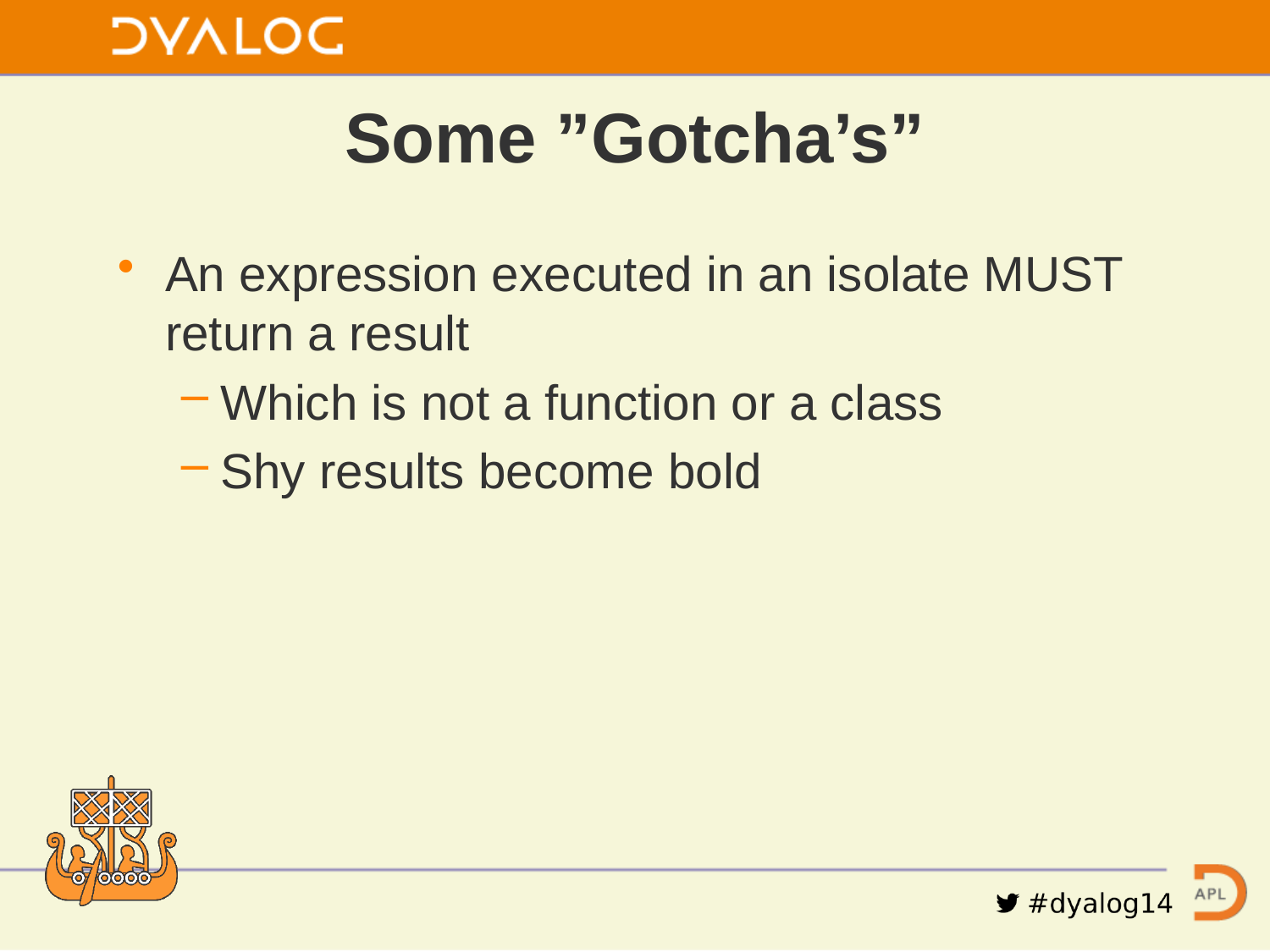

# Some ”Gotcha’s”
An expression executed in an isolate MUST return a result
Which is not a function or a class
Shy results become bold